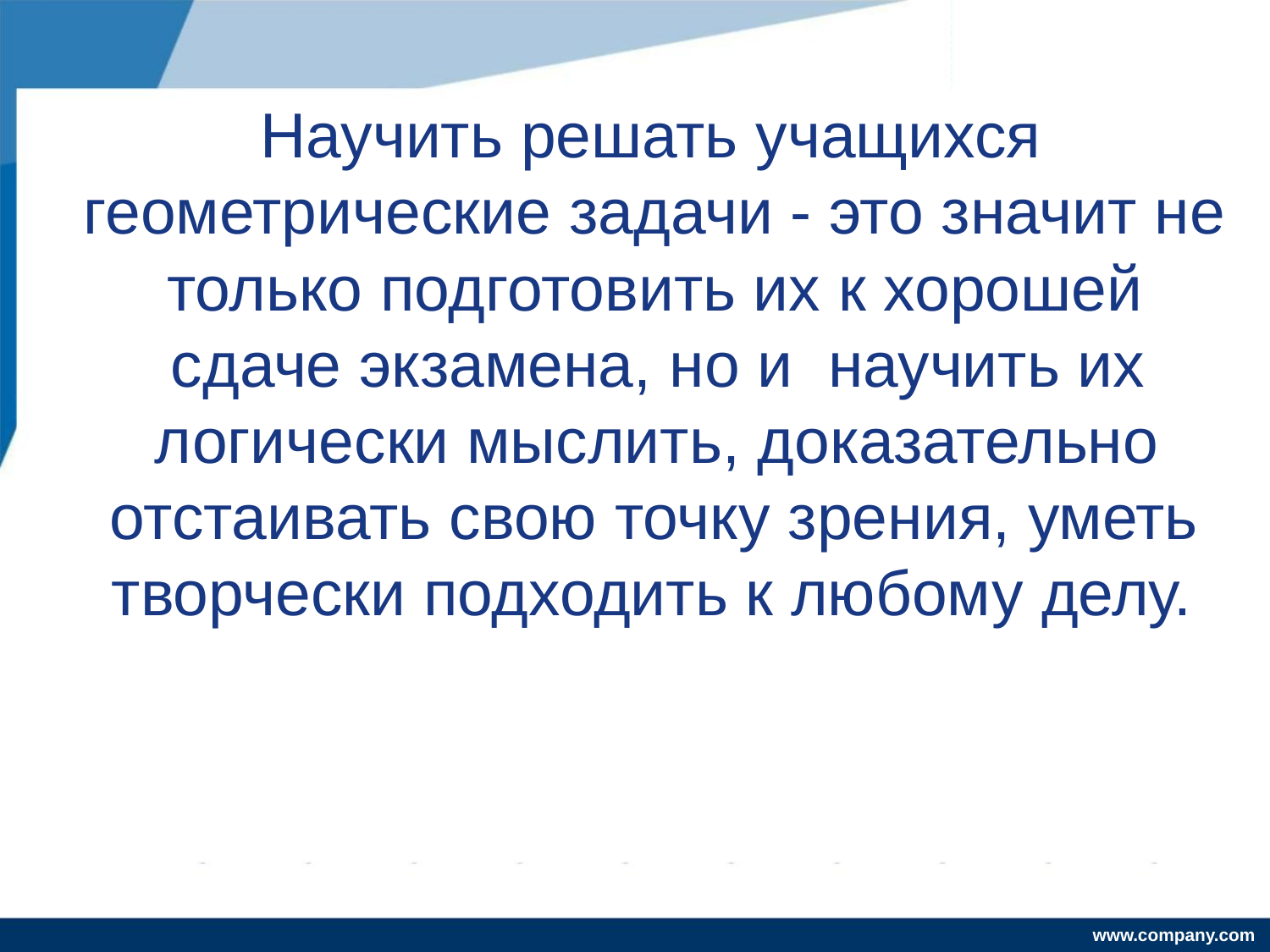

Научить решать учащихся
геометрические задачи - это значит не
только подготовить их к хорошей
сдаче экзамена, но и научить их
логически мыслить, доказательно
отстаивать свою точку зрения, уметь
творчески подходить к любому делу.
www.company.com